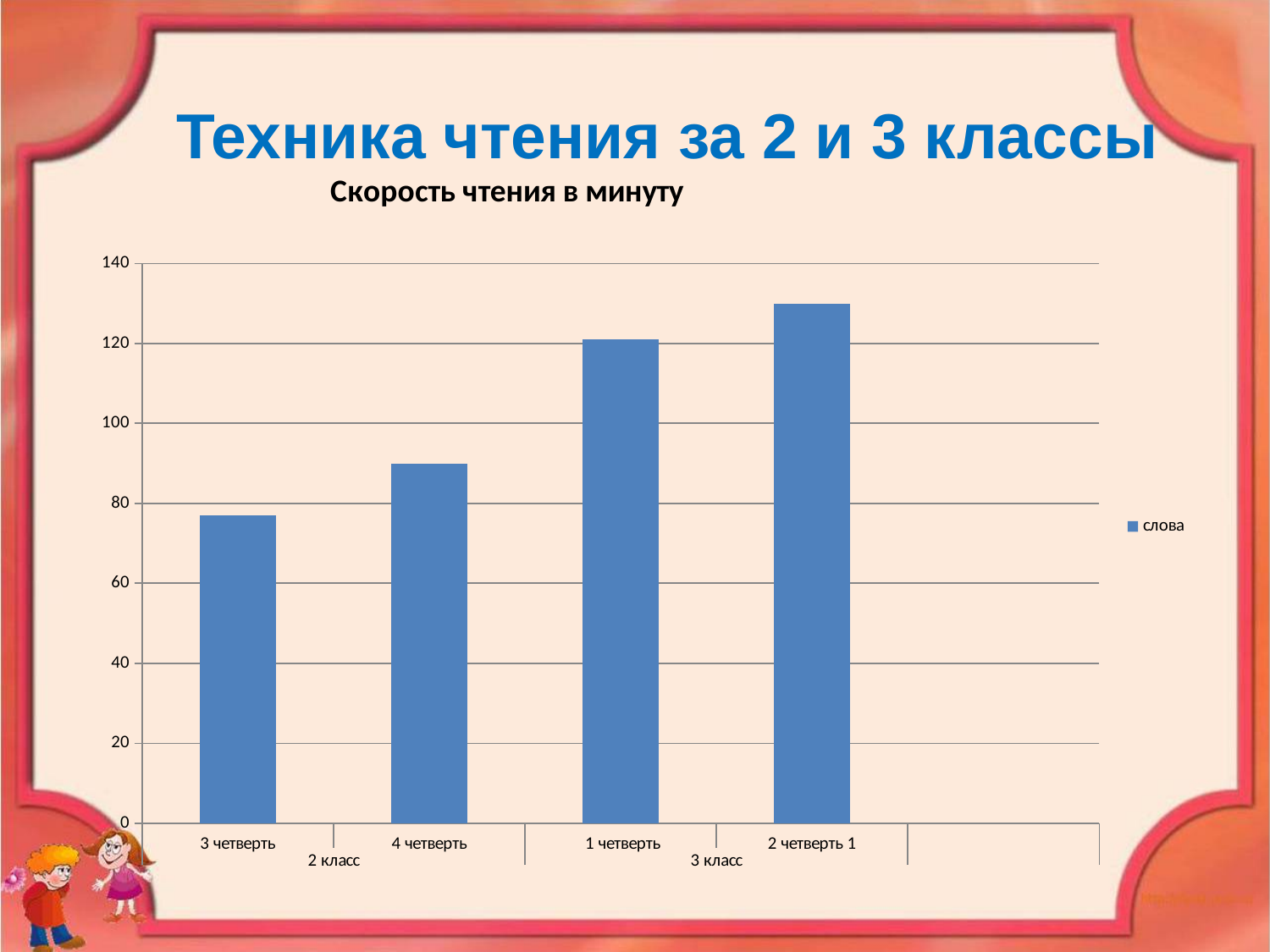

Техника чтения за 2 и 3 классы

### Chart: Скорость чтения в минуту

| Category | слова |
|---|---|
| 3 четверть | 77.0 |
| 4 четверть | 90.0 |
|  1 четверть | 121.0 |
| 2 четверть 1 | 130.0 |